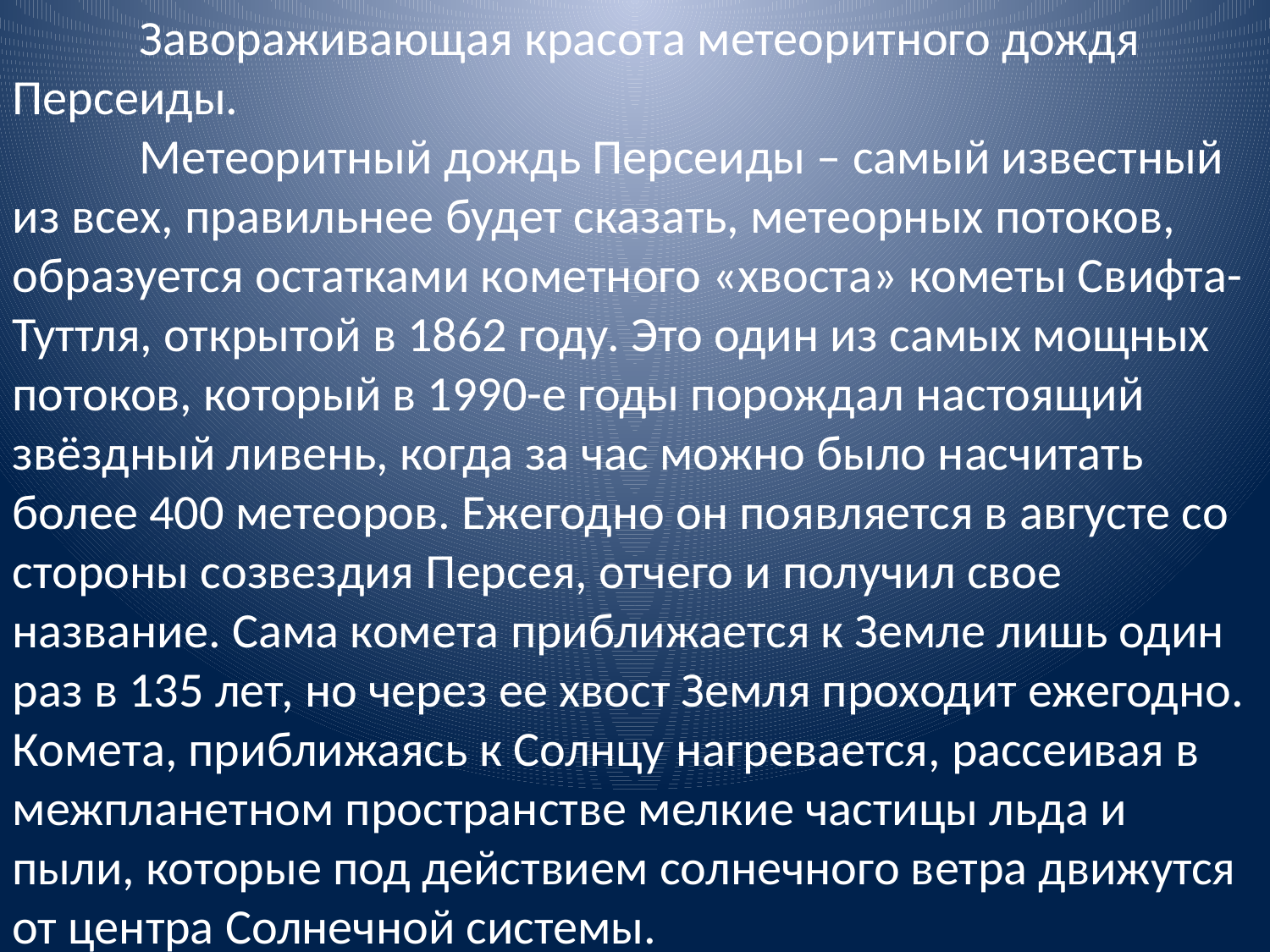

Завораживающая красота метеоритного дождя Персеиды.
	Метеоритный дождь Персеиды – самый известный из всех, правильнее будет сказать, метеорных потоков, образуется остатками кометного «хвоста» кометы Свифта-Туттля, открытой в 1862 году. Это один из самых мощных потоков, который в 1990-е годы порождал настоящий звёздный ливень, когда за час можно было насчитать более 400 метеоров. Ежегодно он появляется в августе со стороны созвездия Персея, отчего и получил свое название. Сама комета приближается к Земле лишь один раз в 135 лет, но через ее хвост Земля проходит ежегодно. Комета, приближаясь к Солнцу нагревается, рассеивая в межпланетном пространстве мелкие частицы льда и пыли, которые под действием солнечного ветра движутся от центра Солнечной системы.